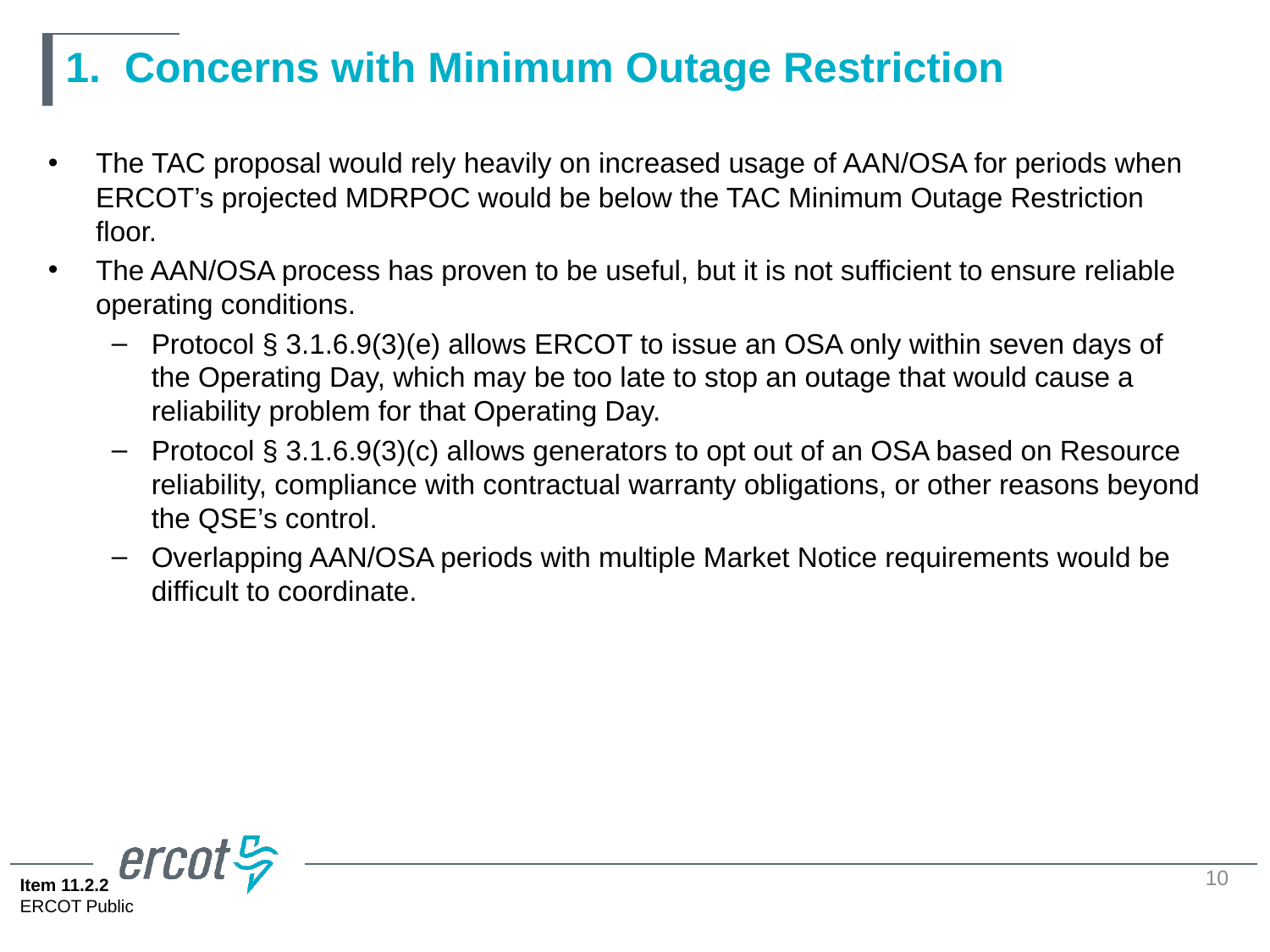

# 1.  Concerns with Minimum Outage Restriction
The TAC proposal would rely heavily on increased usage of AAN/OSA for periods when ERCOT’s projected MDRPOC would be below the TAC Minimum Outage Restriction floor.
The AAN/OSA process has proven to be useful, but it is not sufficient to ensure reliable operating conditions.
Protocol § 3.1.6.9(3)(e) allows ERCOT to issue an OSA only within seven days of the Operating Day, which may be too late to stop an outage that would cause a reliability problem for that Operating Day.
Protocol § 3.1.6.9(3)(c) allows generators to opt out of an OSA based on Resource reliability, compliance with contractual warranty obligations, or other reasons beyond the QSE’s control.
Overlapping AAN/OSA periods with multiple Market Notice requirements would be difficult to coordinate.
10